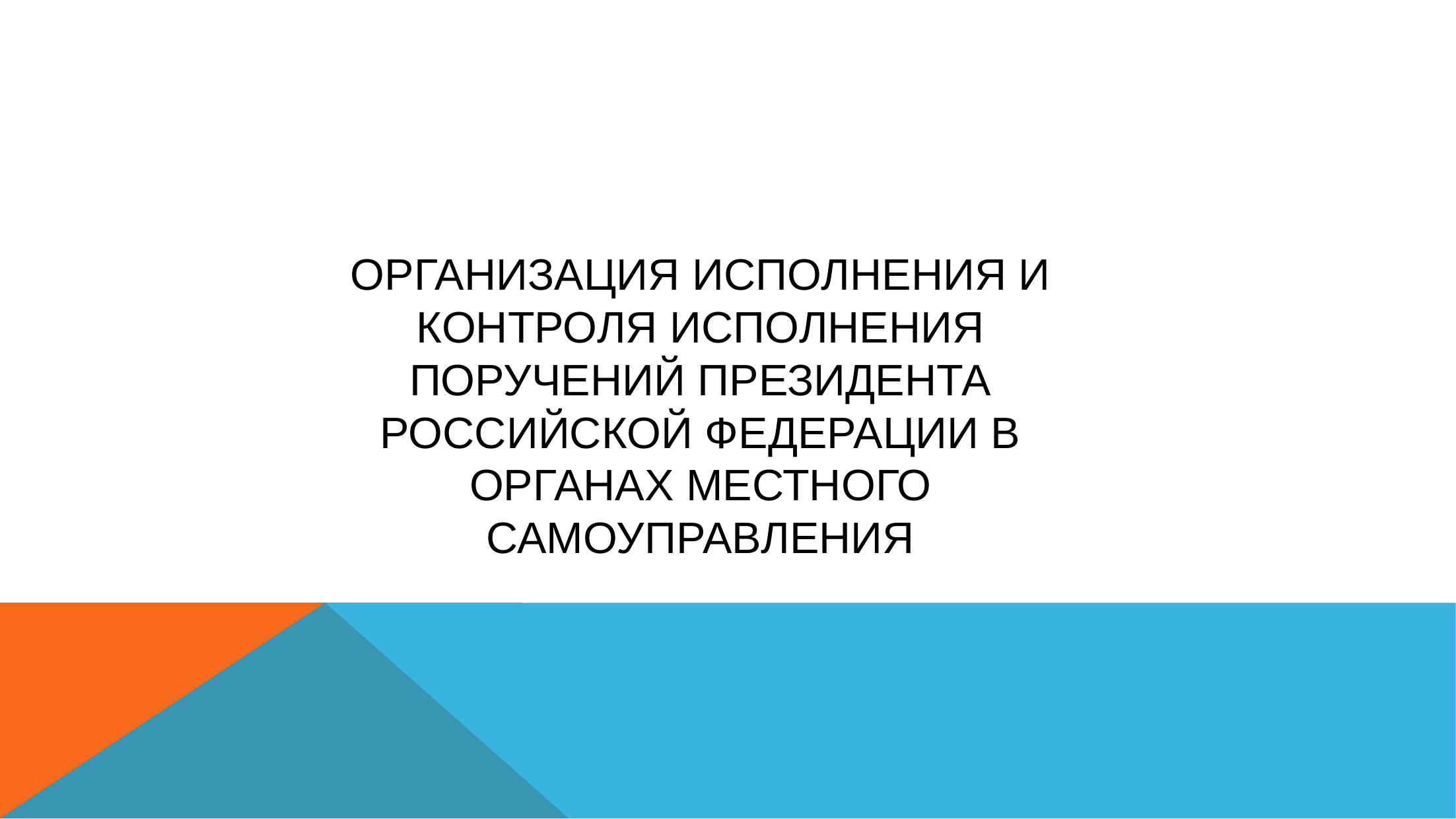

Организация исполнения и контроля исполнения поручений президента российской федерации в органах местного самоуправления